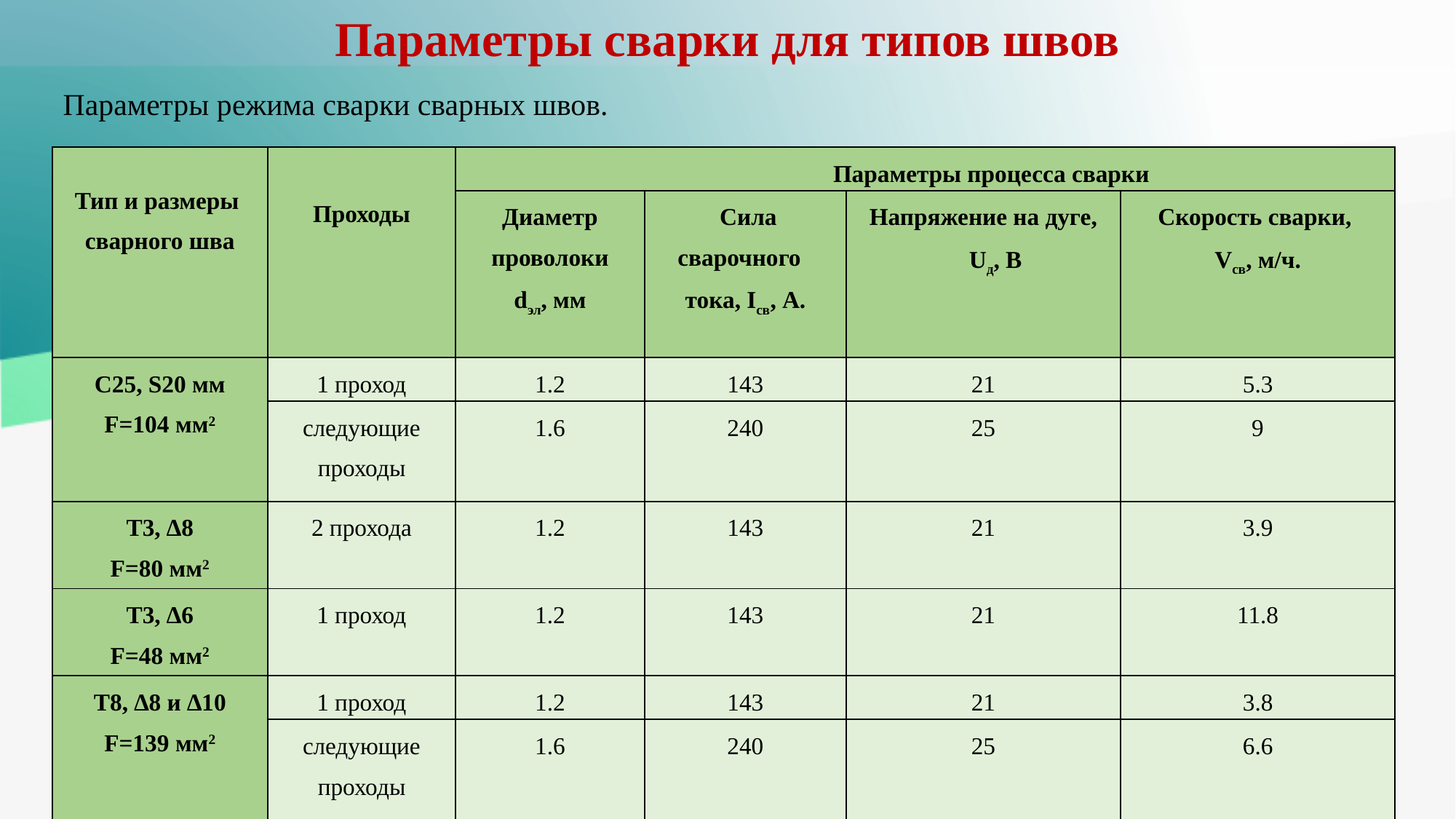

# Параметры сварки для типов швов
Параметры режима сварки сварных швов.
| Тип и размеры сварного шва | Проходы | Параметры процесса сварки |  |  |  |
| --- | --- | --- | --- | --- | --- |
|  |  | Диаметр проволоки dэл, мм | Сила сварочного тока, Iсв, А. | Напряжение на дуге,  Uд, В | Скорость сварки,  Vсв, м/ч. |
| C25, S20 мм F=104 мм2 | 1 проход | 1.2 | 143 | 21 | 5.3 |
|  | следующие проходы | 1.6 | 240 | 25 | 9 |
| T3, ∆8 F=80 мм2 | 2 прохода | 1.2 | 143 | 21 | 3.9 |
| T3, ∆6 F=48 мм2 | 1 проход | 1.2 | 143 | 21 | 11.8 |
| T8, ∆8 и ∆10 F=139 мм2 | 1 проход | 1.2 | 143 | 21 | 3.8 |
|  | следующие проходы | 1.6 | 240 | 25 | 6.6 |